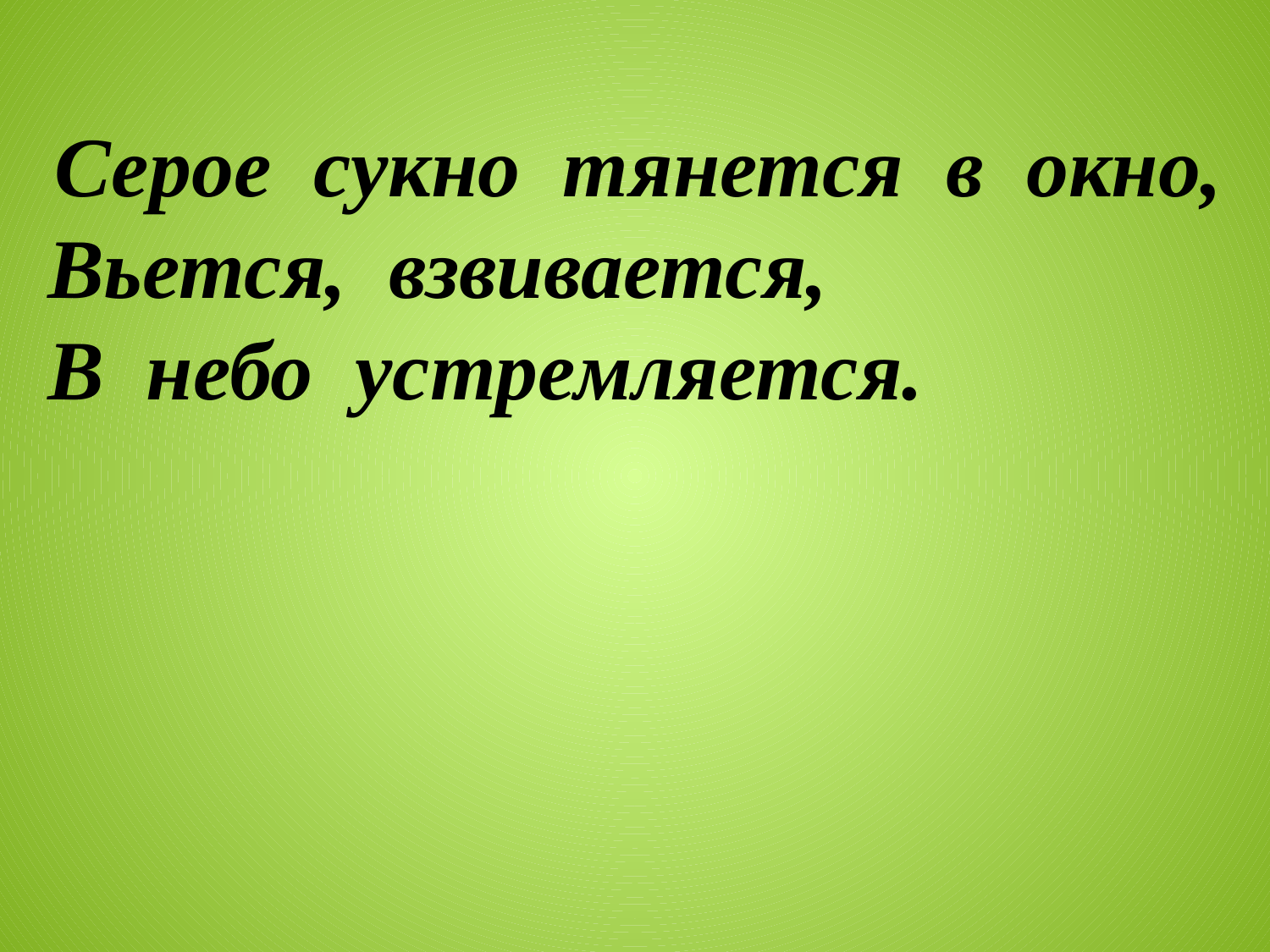

Серое  сукно  тянется  в  окно,
Вьется,  взвивается,
В  небо  устремляется.